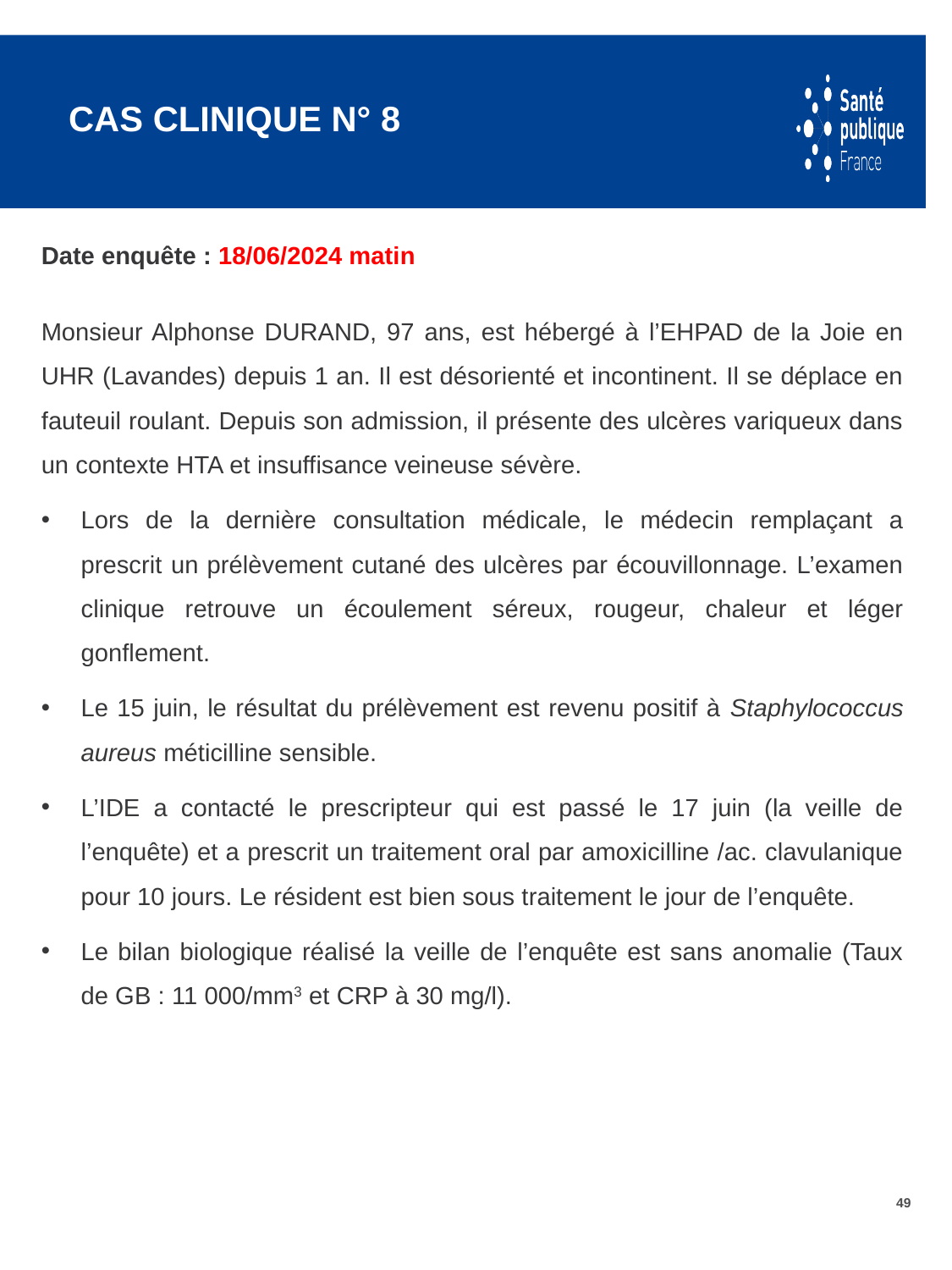

# Cas clinique n° 8
Date enquête : 18/06/2024 matin
Monsieur Alphonse DURAND, 97 ans, est hébergé à l’EHPAD de la Joie en UHR (Lavandes) depuis 1 an. Il est désorienté et incontinent. Il se déplace en fauteuil roulant. Depuis son admission, il présente des ulcères variqueux dans un contexte HTA et insuffisance veineuse sévère.
Lors de la dernière consultation médicale, le médecin remplaçant a prescrit un prélèvement cutané des ulcères par écouvillonnage. L’examen clinique retrouve un écoulement séreux, rougeur, chaleur et léger gonflement.
Le 15 juin, le résultat du prélèvement est revenu positif à Staphylococcus aureus méticilline sensible.
L’IDE a contacté le prescripteur qui est passé le 17 juin (la veille de l’enquête) et a prescrit un traitement oral par amoxicilline /ac. clavulanique pour 10 jours. Le résident est bien sous traitement le jour de l’enquête.
Le bilan biologique réalisé la veille de l’enquête est sans anomalie (Taux de GB : 11 000/mm3 et CRP à 30 mg/l).